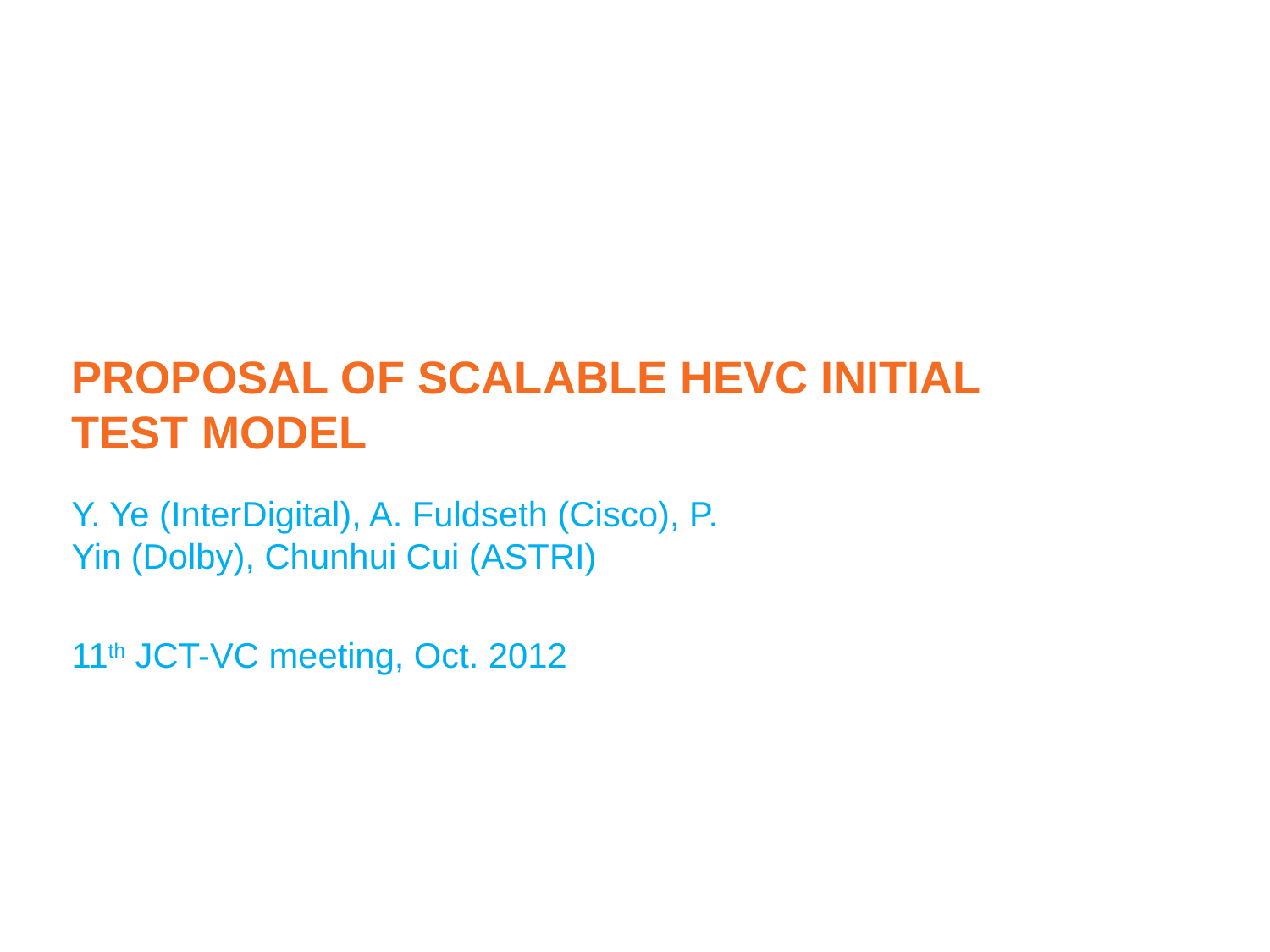

# Proposal of scalable hevc initial test model
Y. Ye (InterDigital), A. Fuldseth (Cisco), P. Yin (Dolby), Chunhui Cui (ASTRI)

11th JCT-VC meeting, Oct. 2012